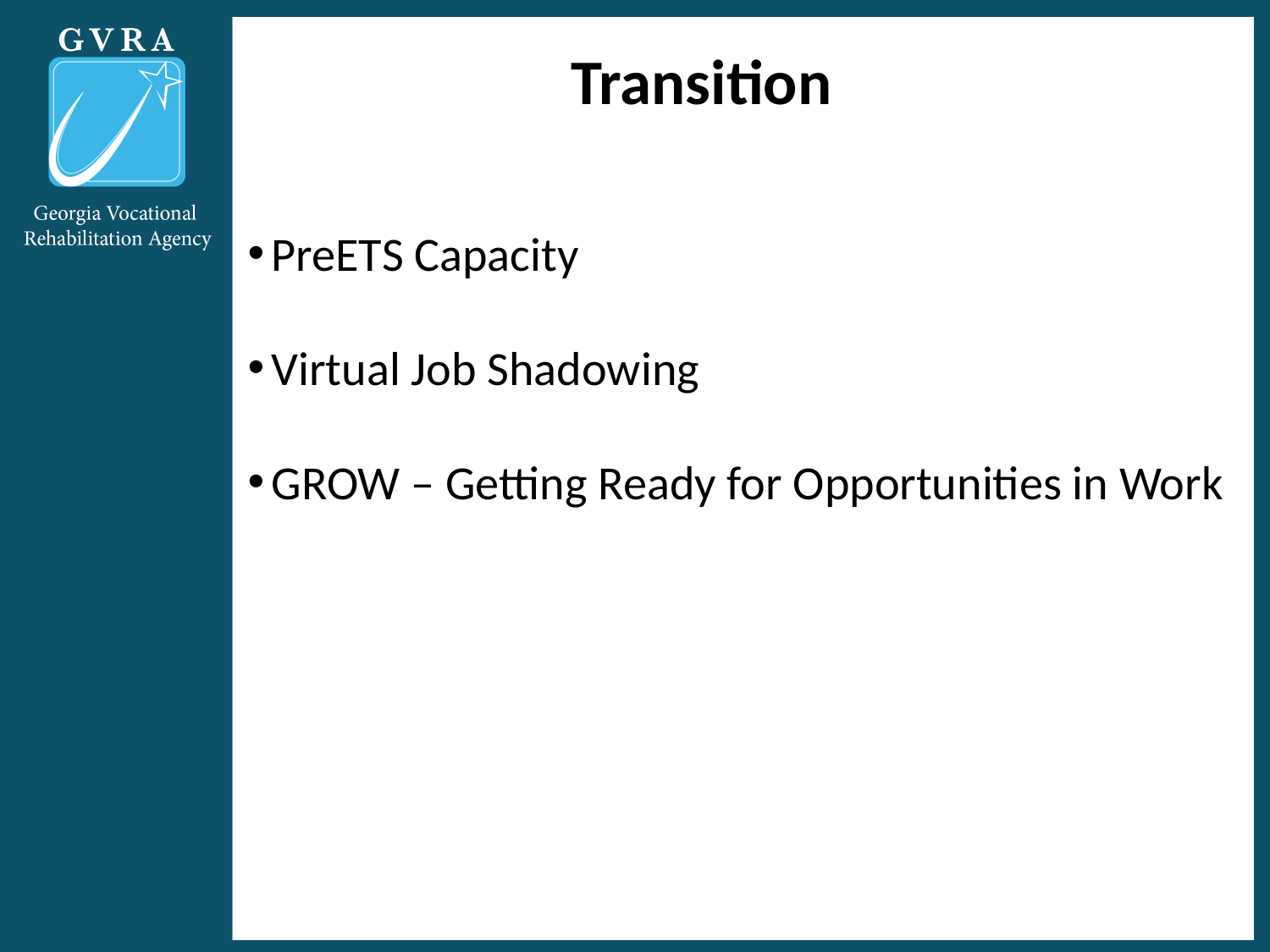

# Transition
PreETS Capacity
Virtual Job Shadowing
GROW – Getting Ready for Opportunities in Work